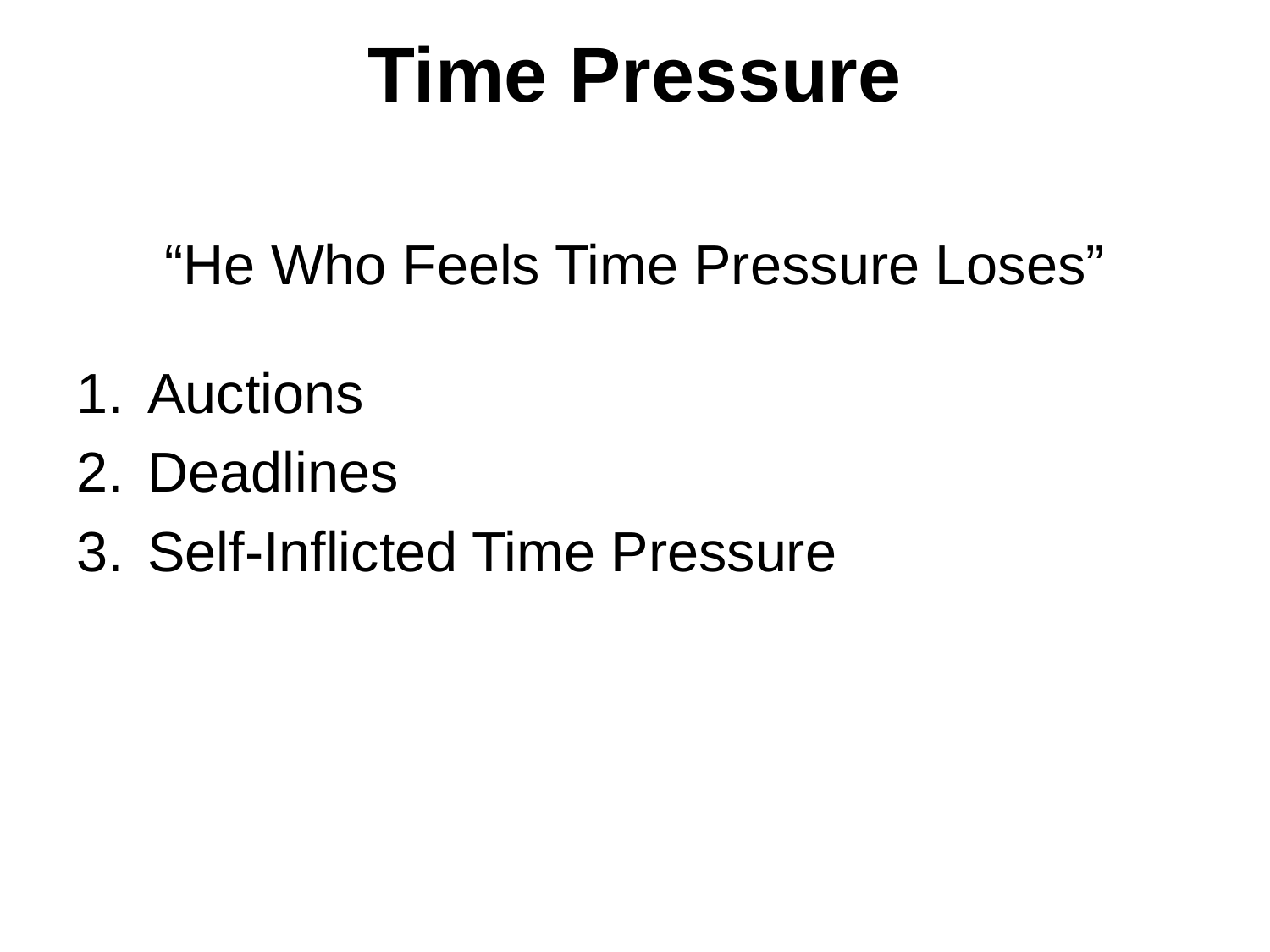

# Time Pressure
“He Who Feels Time Pressure Loses”

Auctions
Deadlines
Self-Inflicted Time Pressure